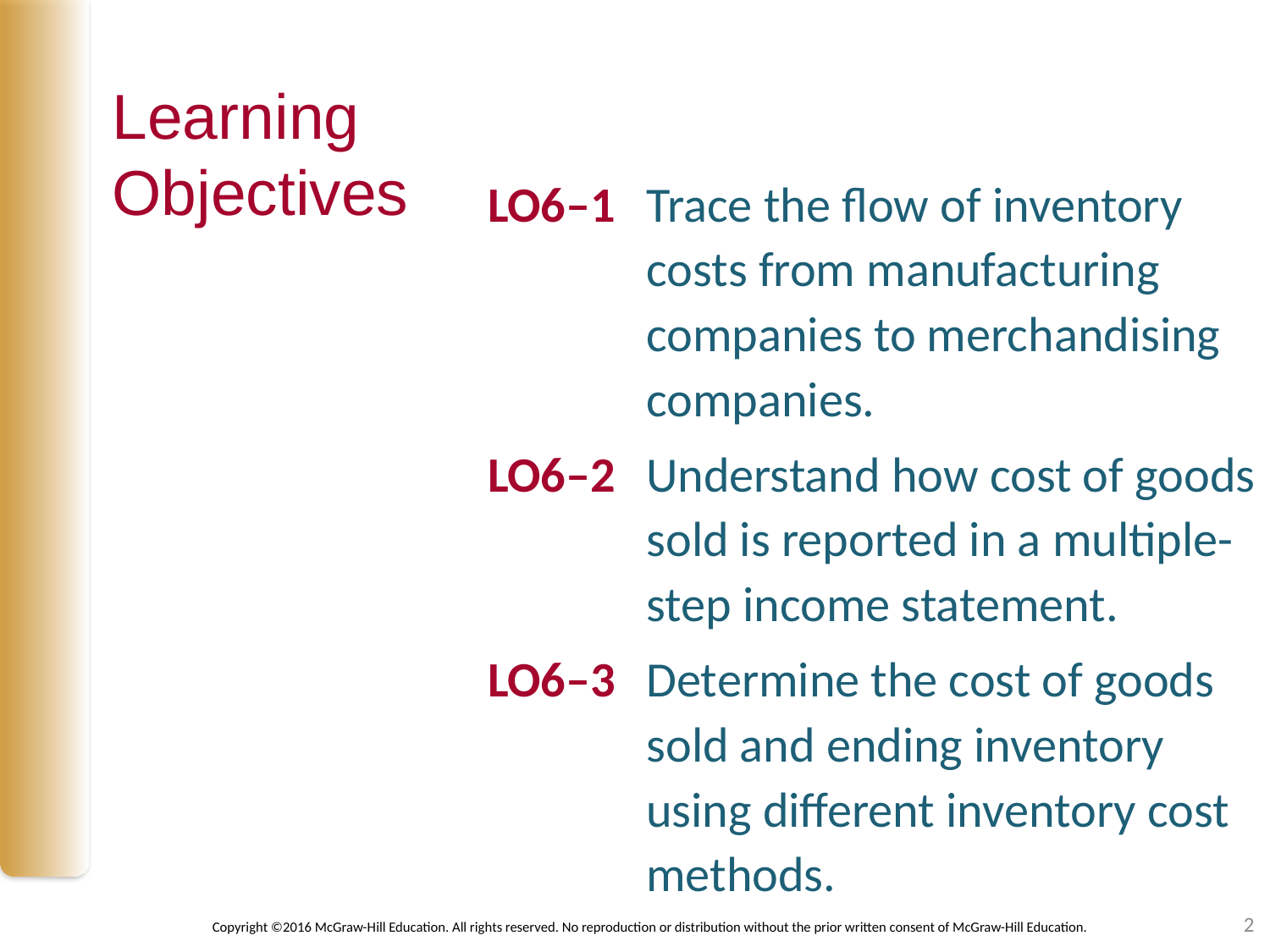

LO6–1	Trace the flow of inventory costs from manufacturing companies to merchandising companies.
LO6–2	Understand how cost of goods sold is reported in a multiple-step income statement.
LO6–3	Determine the cost of goods sold and ending inventory using different inventory cost methods.
2
Copyright ©2016 McGraw-Hill Education. All rights reserved. No reproduction or distribution without the prior written consent of McGraw-Hill Education.